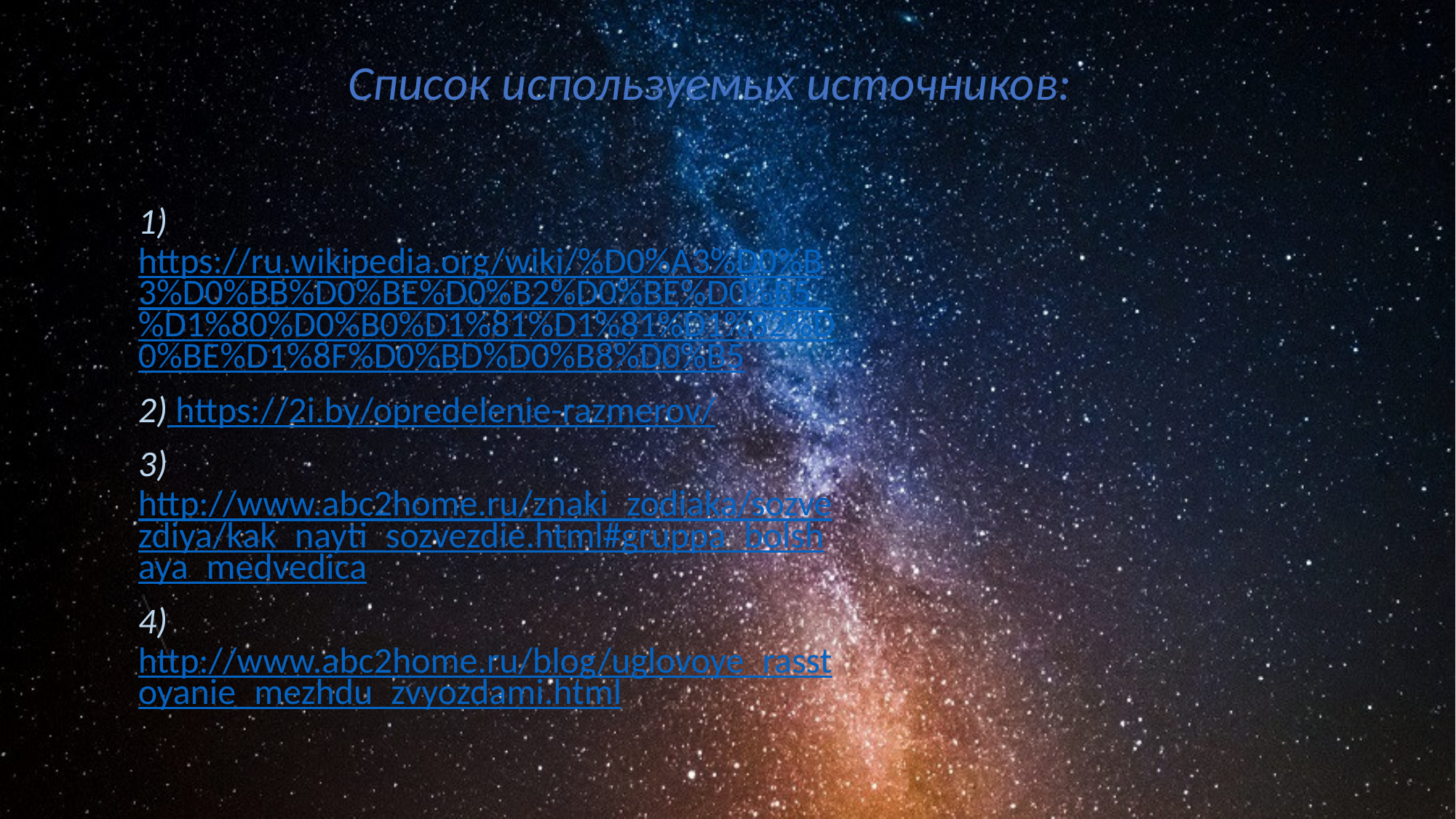

# Список используемых источников:
1)https://ru.wikipedia.org/wiki/%D0%A3%D0%B3%D0%BB%D0%BE%D0%B2%D0%BE%D0%B5_%D1%80%D0%B0%D1%81%D1%81%D1%82%D0%BE%D1%8F%D0%BD%D0%B8%D0%B5
2) https://2i.by/opredelenie-razmerov/
3)http://www.abc2home.ru/znaki_zodiaka/sozvezdiya/kak_nayti_sozvezdie.html#gruppa_bolshaya_medvedica
4)http://www.abc2home.ru/blog/uglovoye_rasstoyanie_mezhdu_zvyozdami.html